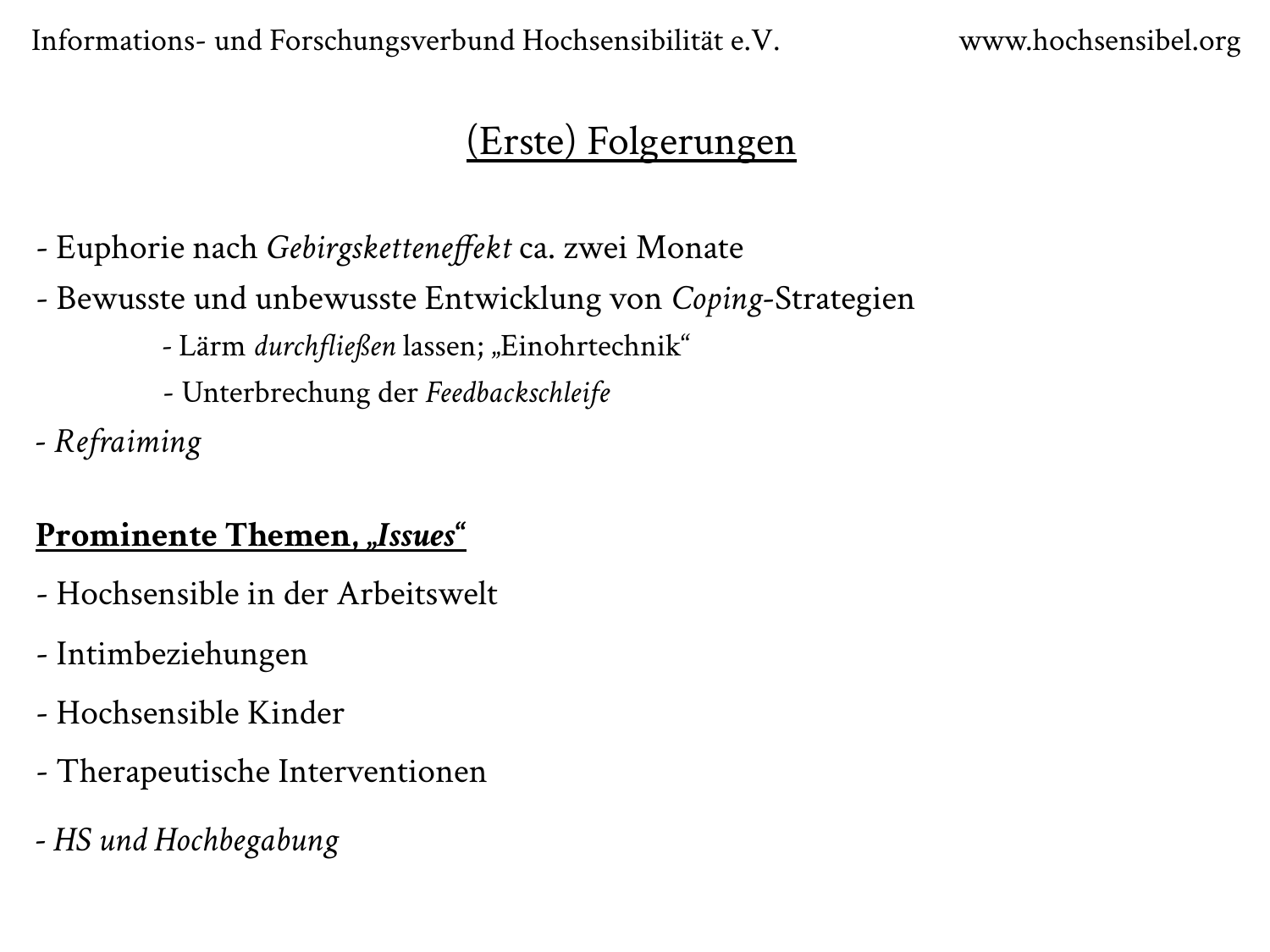

Informations- und Forschungsverbund Hochsensibilität e.V.
www.hochsensibel.org
(Erste) Folgerungen
# - Euphorie nach Gebirgsketteneffekt ca. zwei Monate - Bewusste und unbewusste Entwicklung von Coping-Strategien - Lärm durchfließen lassen; „Einohrtechnik“ - Unterbrechung der Feedbackschleife - Refraiming Prominente Themen, „Issues“ - Hochsensible in der Arbeitswelt - Intimbeziehungen - Hochsensible Kinder - Therapeutische Interventionen - HS und Hochbegabung